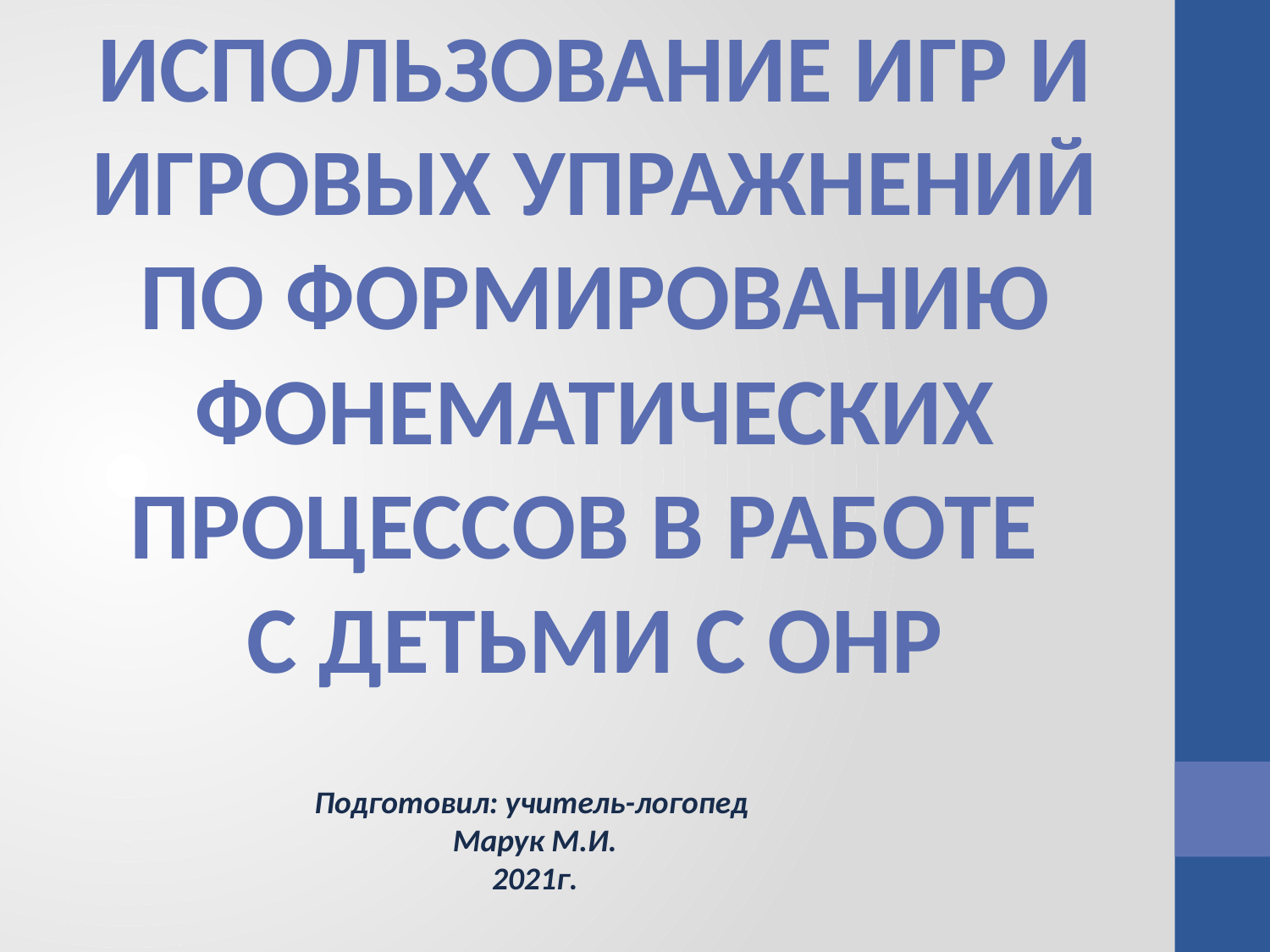

Использование игр и игровых упражнений по формированию фонематических процессов в работе
с детьми с ОНР
Подготовил: учитель-логопед
Марук М.И.
2021г.